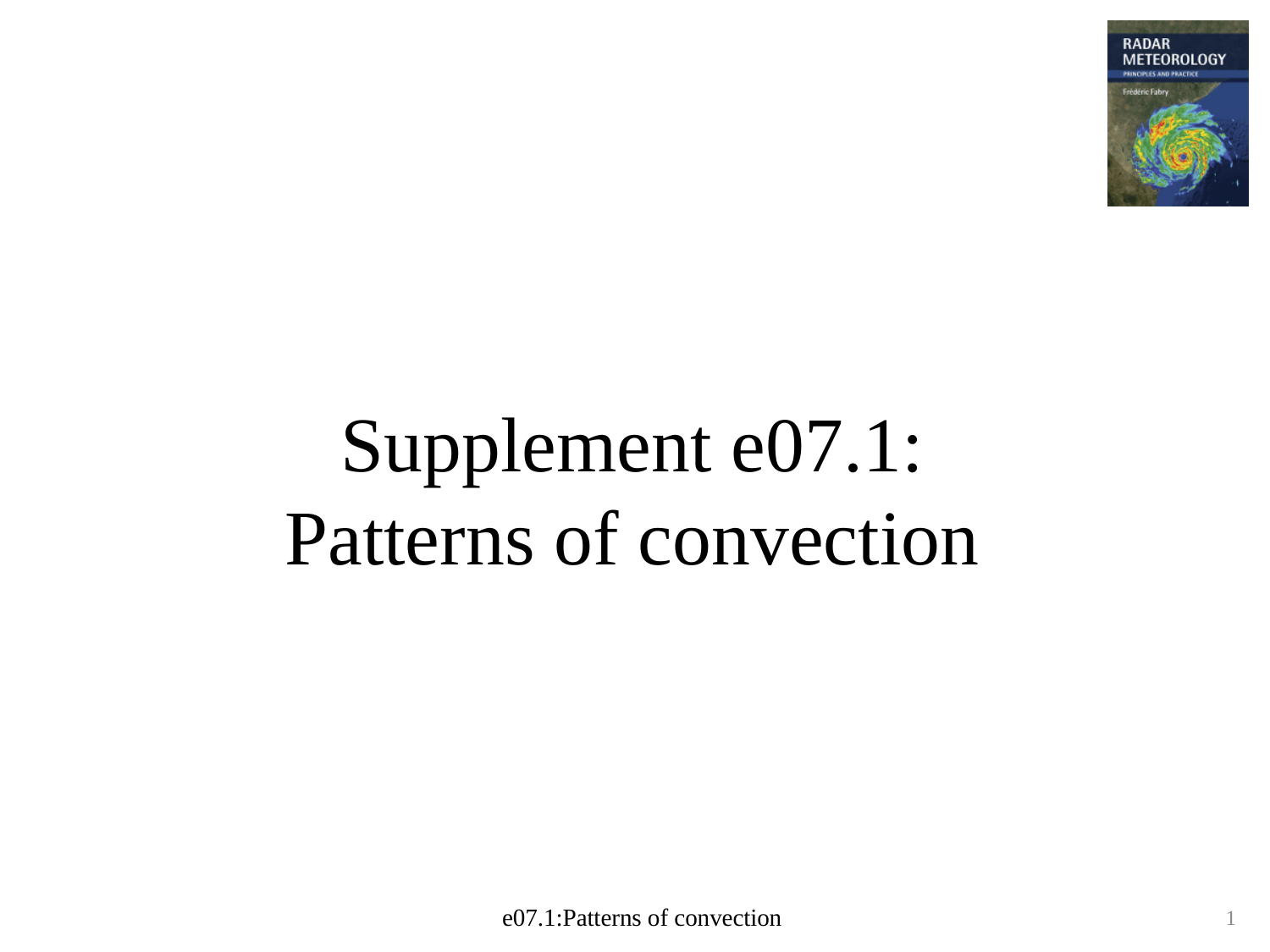

# Supplement e07.1: Patterns of convection
e07.1:Patterns of convection
1